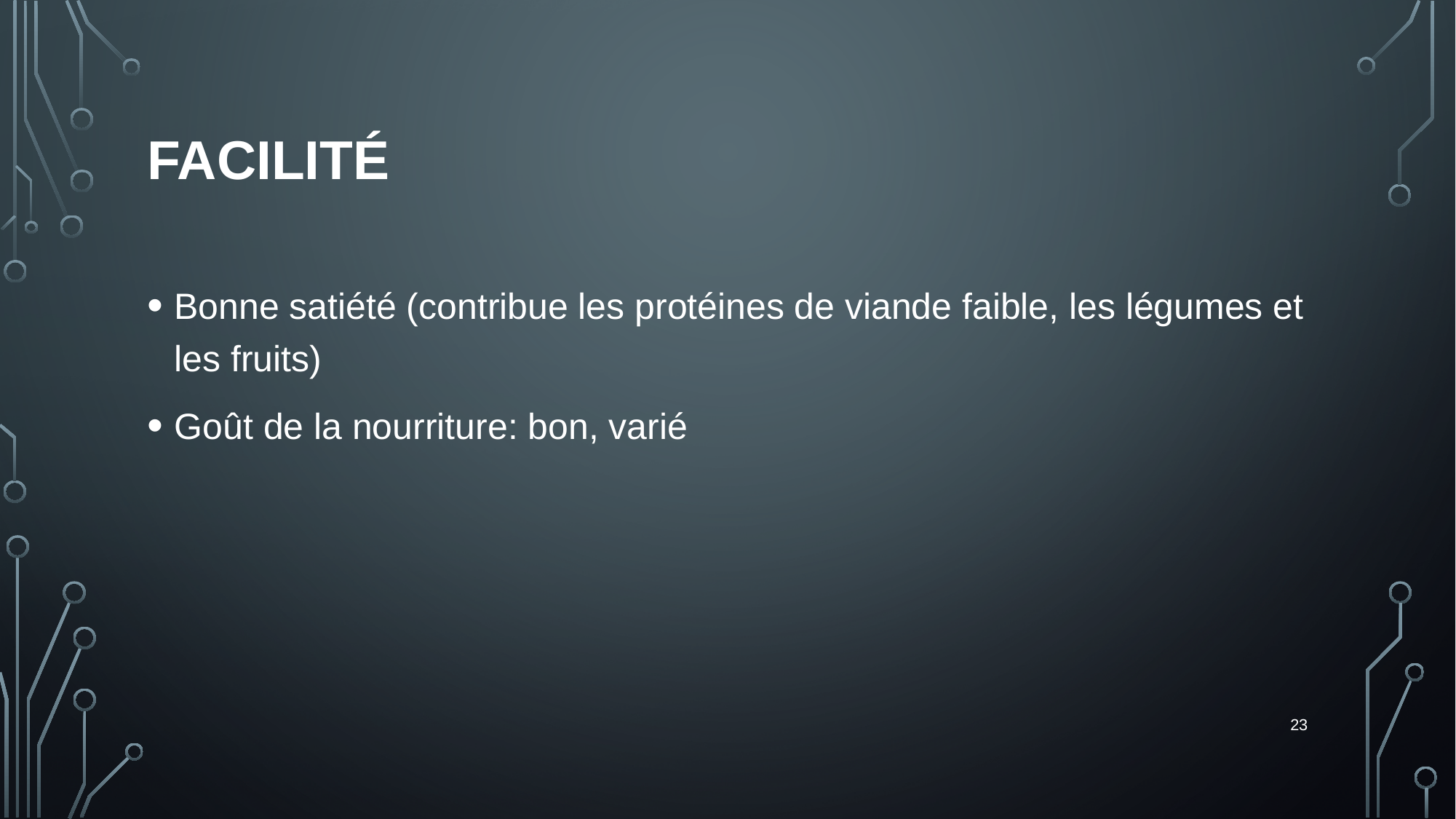

# Facilité
Bonne satiété (contribue les protéines de viande faible, les légumes et les fruits)
Goût de la nourriture: bon, varié
23